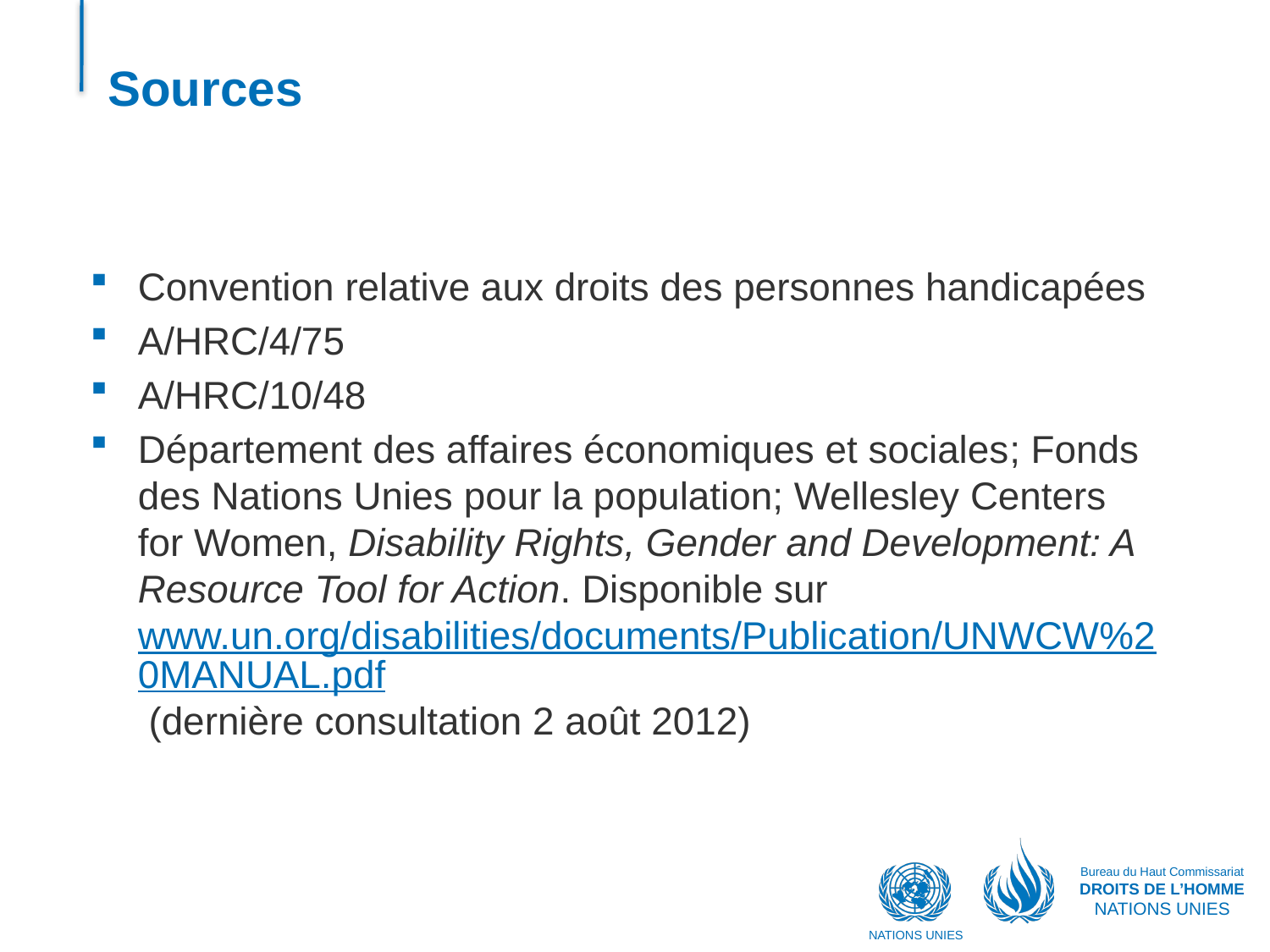

# Sources
Convention relative aux droits des personnes handicapées
A/HRC/4/75
A/HRC/10/48
Département des affaires économiques et sociales; Fonds des Nations Unies pour la population; Wellesley Centers for Women, Disability Rights, Gender and Development: A Resource Tool for Action. Disponible sur www.un.org/disabilities/documents/Publication/UNWCW%20MANUAL.pdf (dernière consultation 2 août 2012)

Bureau du Haut Commissariat
DROITS DE L’HOMME
NATIONS UNIES
NATIONS UNIES